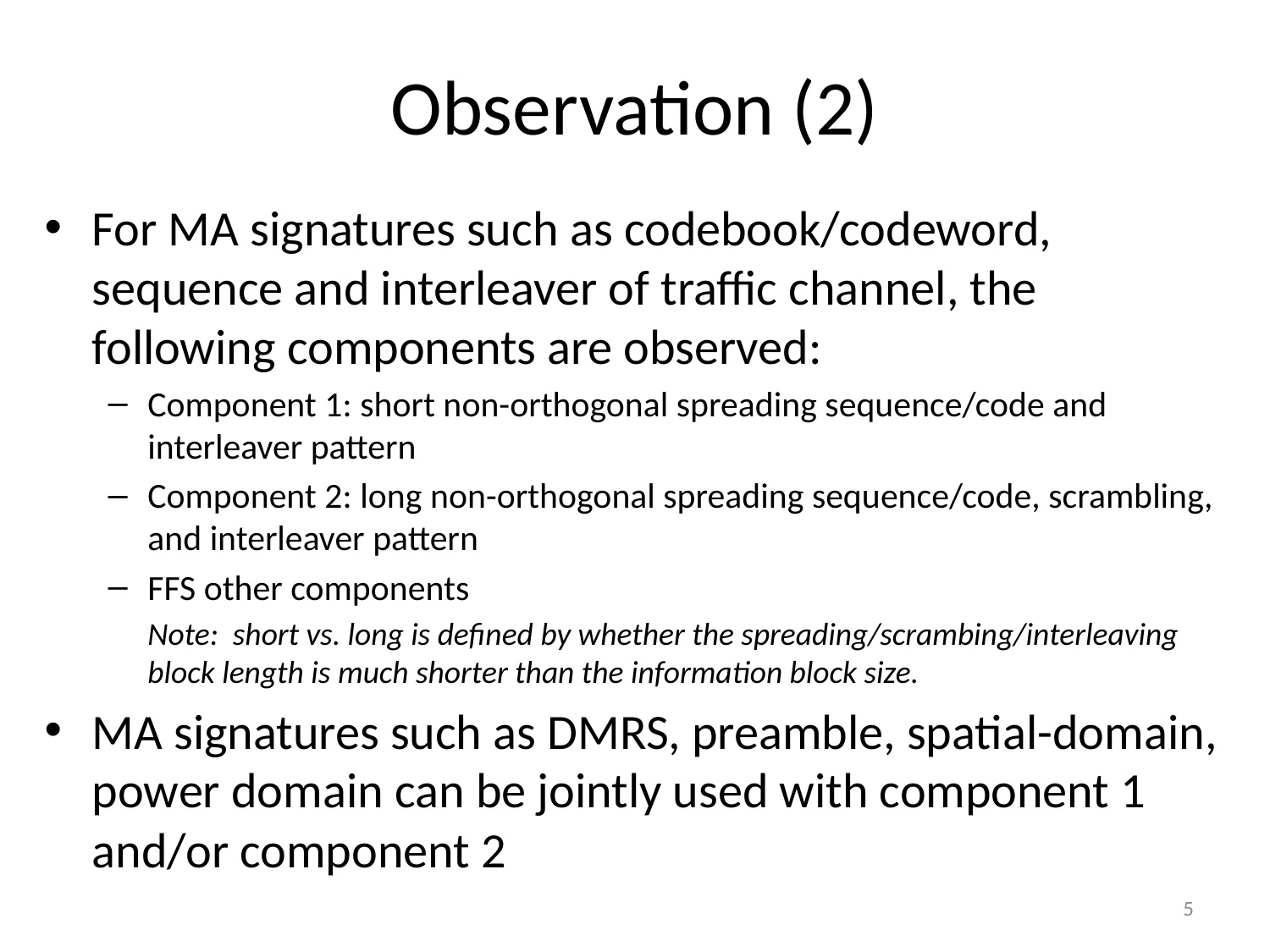

# Observation (2)
For MA signatures such as codebook/codeword, sequence and interleaver of traffic channel, the following components are observed:
Component 1: short non-orthogonal spreading sequence/code and interleaver pattern
Component 2: long non-orthogonal spreading sequence/code, scrambling, and interleaver pattern
FFS other components
	Note:  short vs. long is defined by whether the spreading/scrambing/interleaving block length is much shorter than the information block size.
MA signatures such as DMRS, preamble, spatial-domain, power domain can be jointly used with component 1 and/or component 2
5